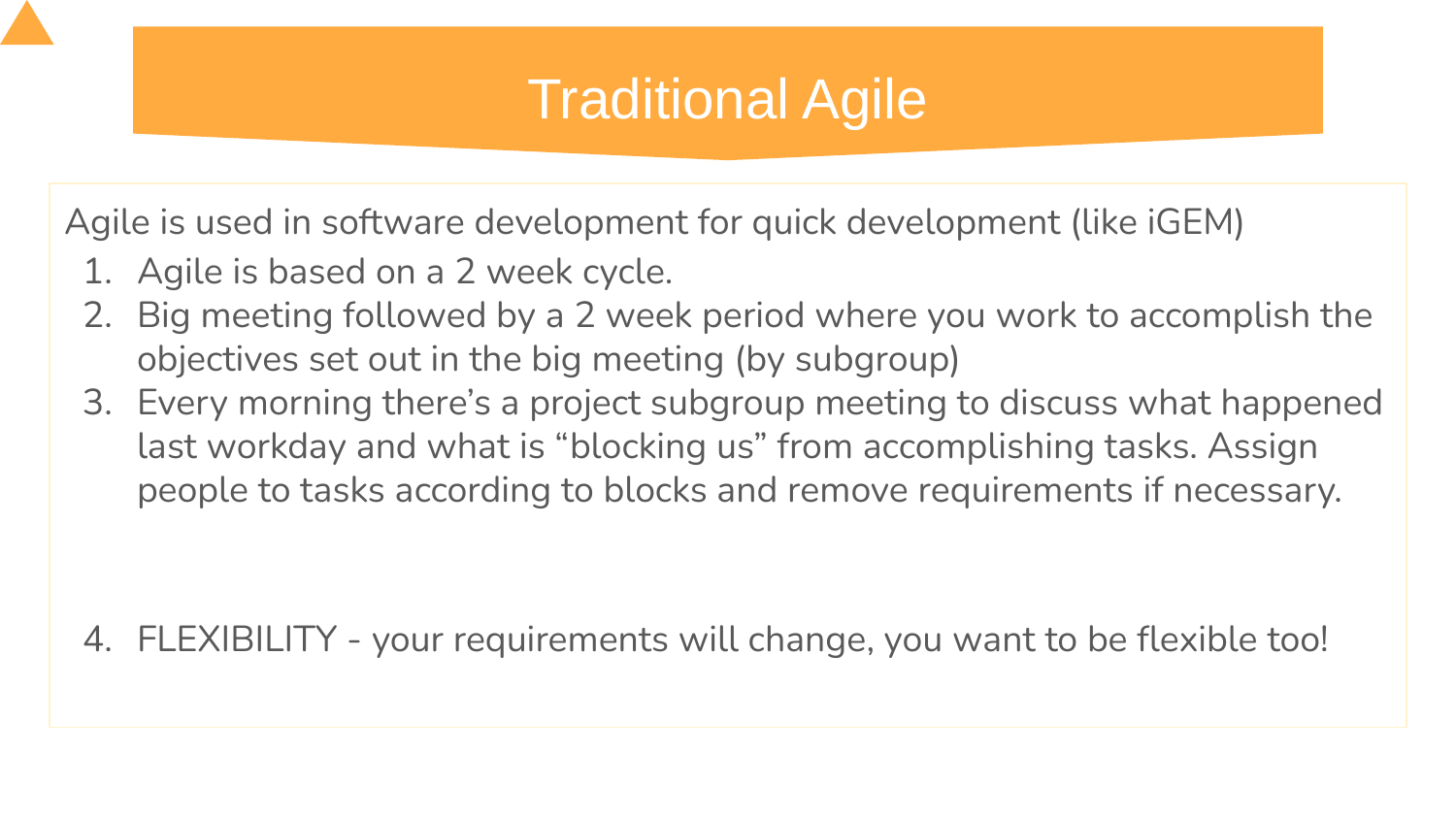

# Traditional Agile
Agile is used in software development for quick development (like iGEM)
Agile is based on a 2 week cycle.
Big meeting followed by a 2 week period where you work to accomplish the objectives set out in the big meeting (by subgroup)
Every morning there’s a project subgroup meeting to discuss what happened last workday and what is “blocking us” from accomplishing tasks. Assign people to tasks according to blocks and remove requirements if necessary.

FLEXIBILITY - your requirements will change, you want to be flexible too!